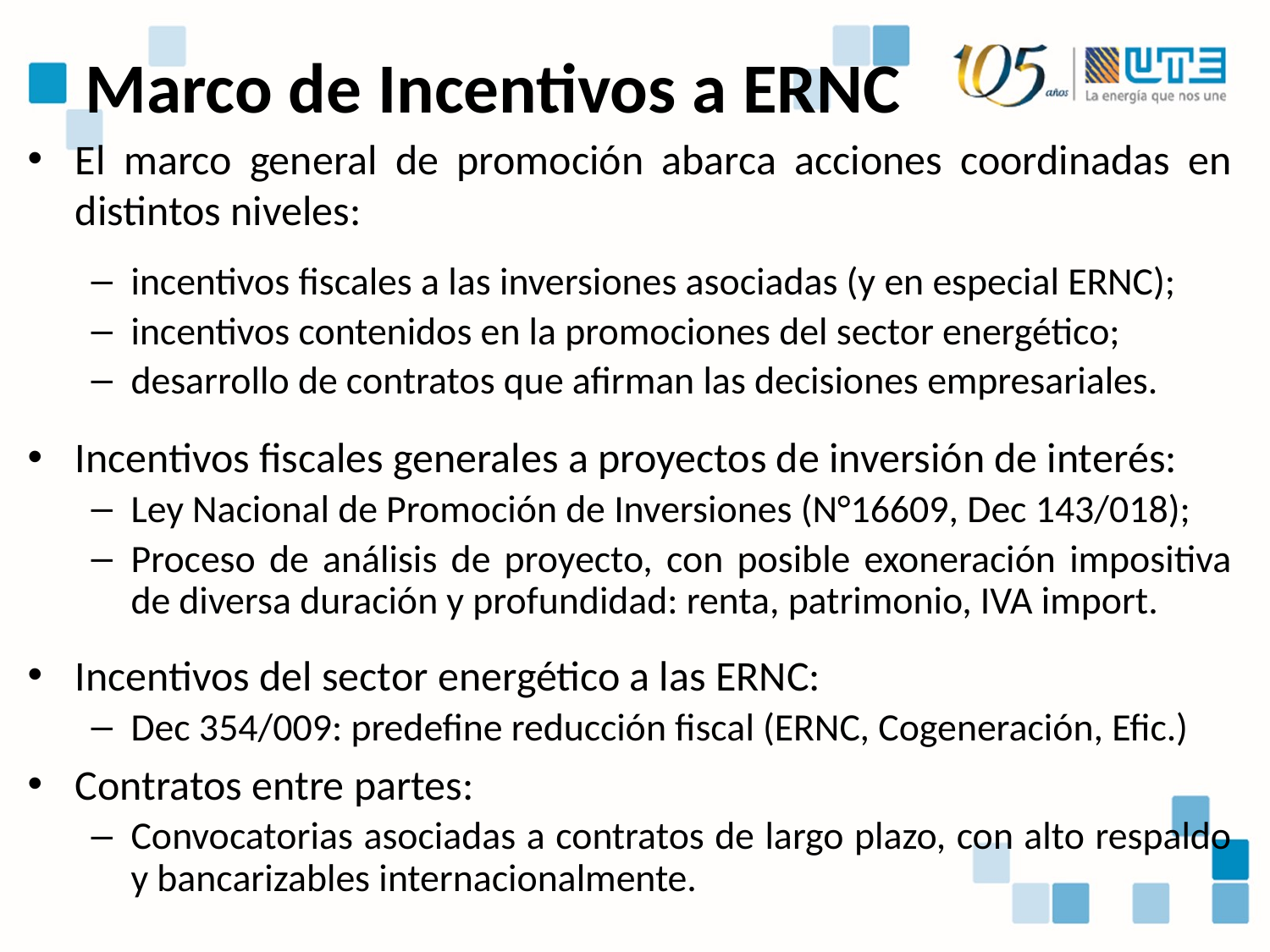

Marco de Incentivos a ERNC
El marco general de promoción abarca acciones coordinadas en distintos niveles:

incentivos fiscales a las inversiones asociadas (y en especial ERNC);
incentivos contenidos en la promociones del sector energético;
desarrollo de contratos que afirman las decisiones empresariales.

Incentivos fiscales generales a proyectos de inversión de interés:
Ley Nacional de Promoción de Inversiones (N°16609, Dec 143/018);
Proceso de análisis de proyecto, con posible exoneración impositiva de diversa duración y profundidad: renta, patrimonio, IVA import.

Incentivos del sector energético a las ERNC:
Dec 354/009: predefine reducción fiscal (ERNC, Cogeneración, Efic.)
Contratos entre partes:
Convocatorias asociadas a contratos de largo plazo, con alto respaldo y bancarizables internacionalmente.